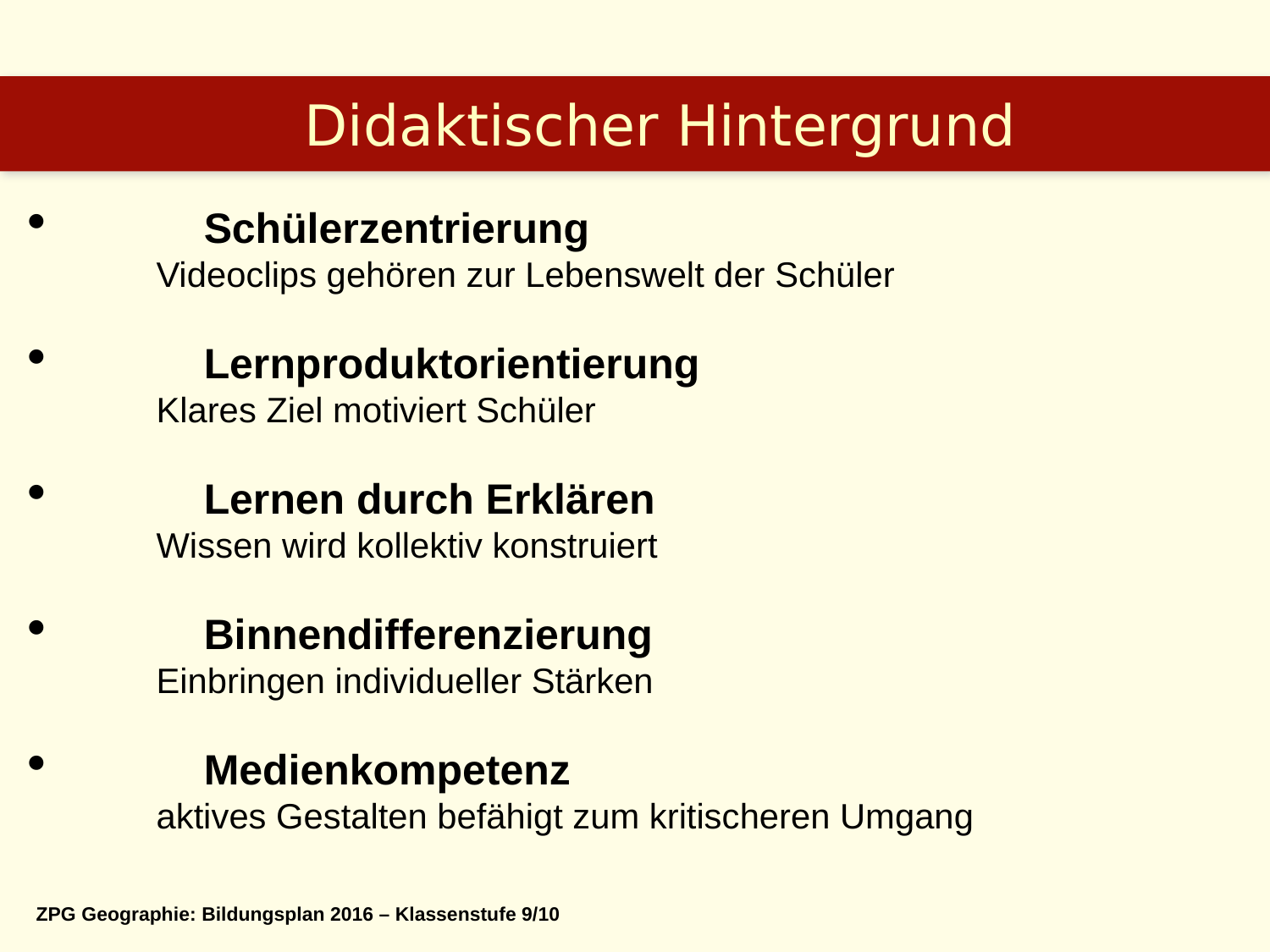

Didaktischer Hintergrund
	Schülerzentrierung
	Videoclips gehören zur Lebenswelt der Schüler

	Lernproduktorientierung
	Klares Ziel motiviert Schüler

	Lernen durch Erklären
	Wissen wird kollektiv konstruiert

	Binnendifferenzierung
	Einbringen individueller Stärken

	Medienkompetenz
	aktives Gestalten befähigt zum kritischeren Umgang